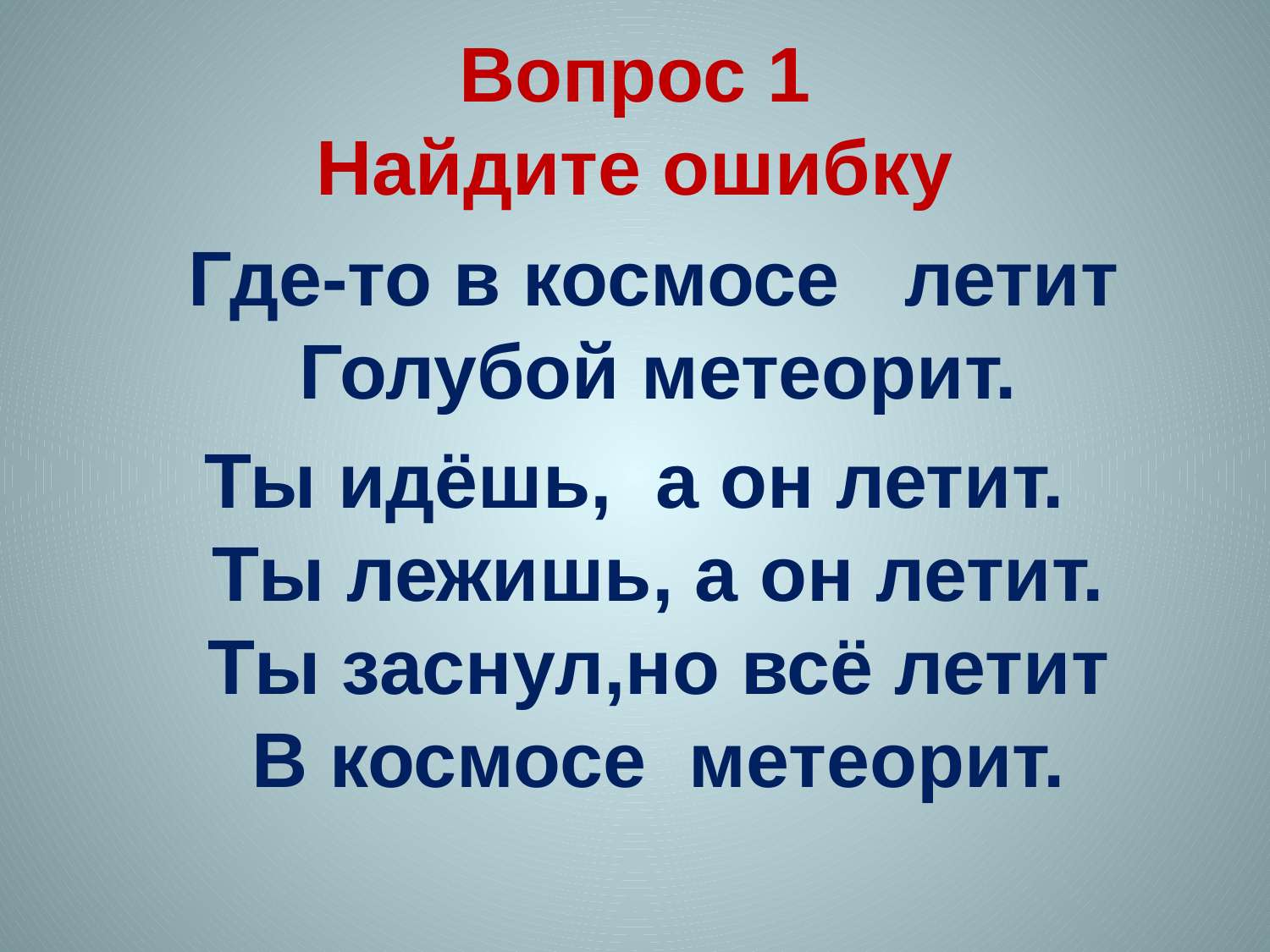

# Вопрос 1 Найдите ошибку
   Где-то в космосе   летит
Голубой метеорит.
Ты идёшь,  а он летит.
Ты лежишь, а он летит.
Ты заснул,но всё летит
В космосе  метеорит.